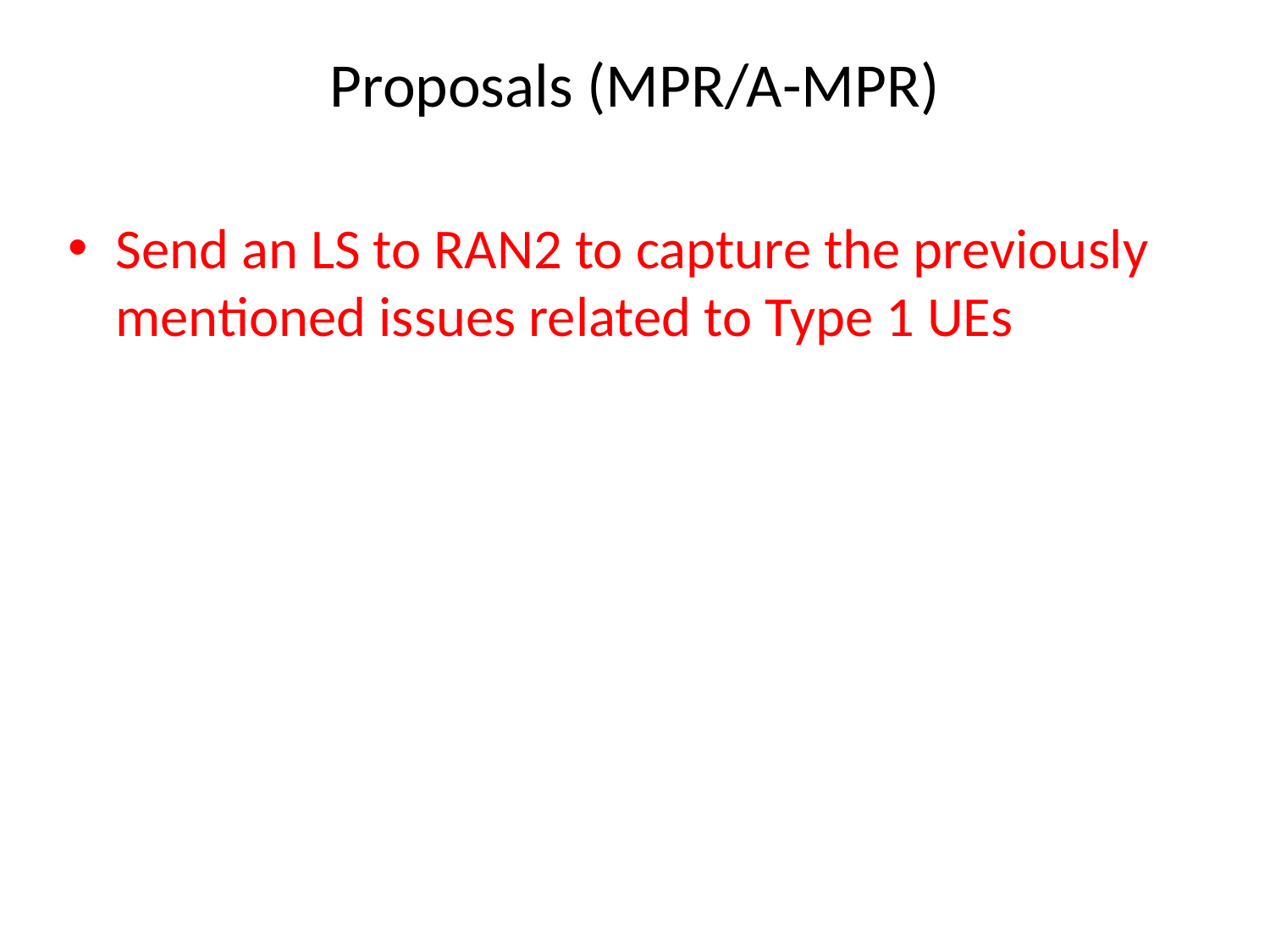

# Proposals (MPR/A-MPR)
Send an LS to RAN2 to capture the previously mentioned issues related to Type 1 UEs